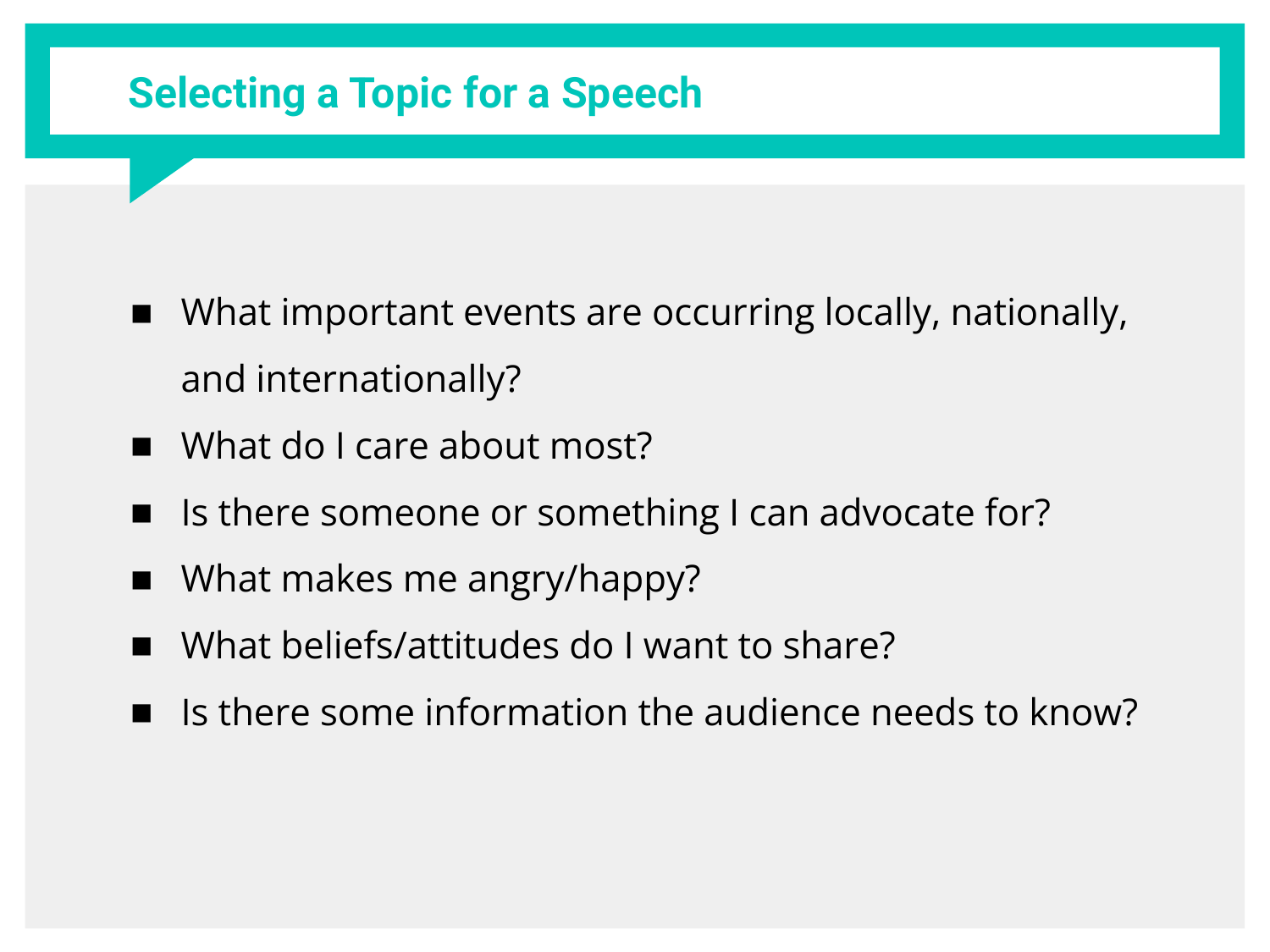

# Selecting a Topic for a Speech
What important events are occurring locally, nationally, and internationally?
What do I care about most?
Is there someone or something I can advocate for?
What makes me angry/happy?
What beliefs/attitudes do I want to share?
Is there some information the audience needs to know?